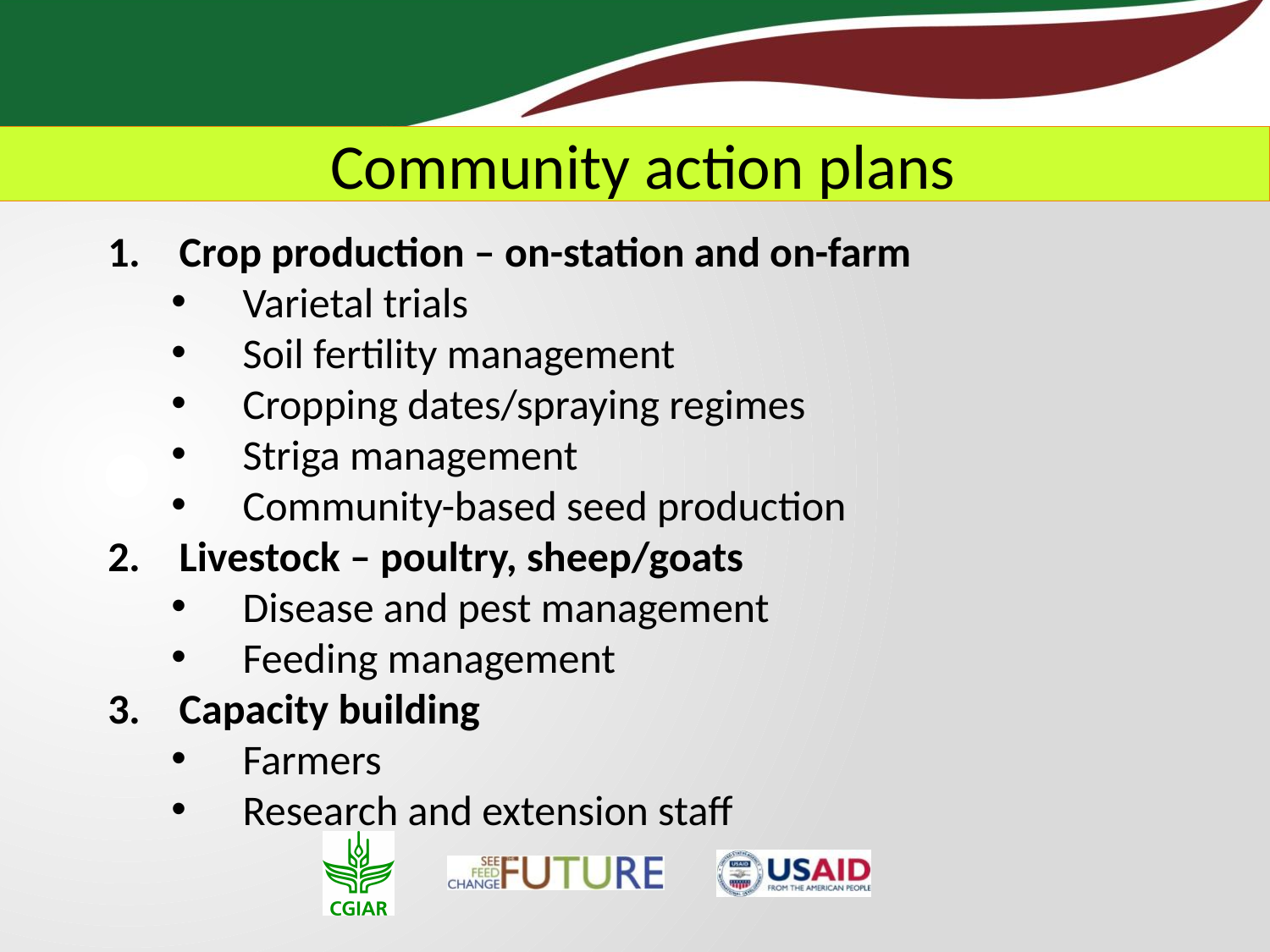

Community action plans
Crop production – on-station and on-farm
Varietal trials
Soil fertility management
Cropping dates/spraying regimes
Striga management
Community-based seed production
Livestock – poultry, sheep/goats
Disease and pest management
Feeding management
Capacity building
Farmers
Research and extension staff